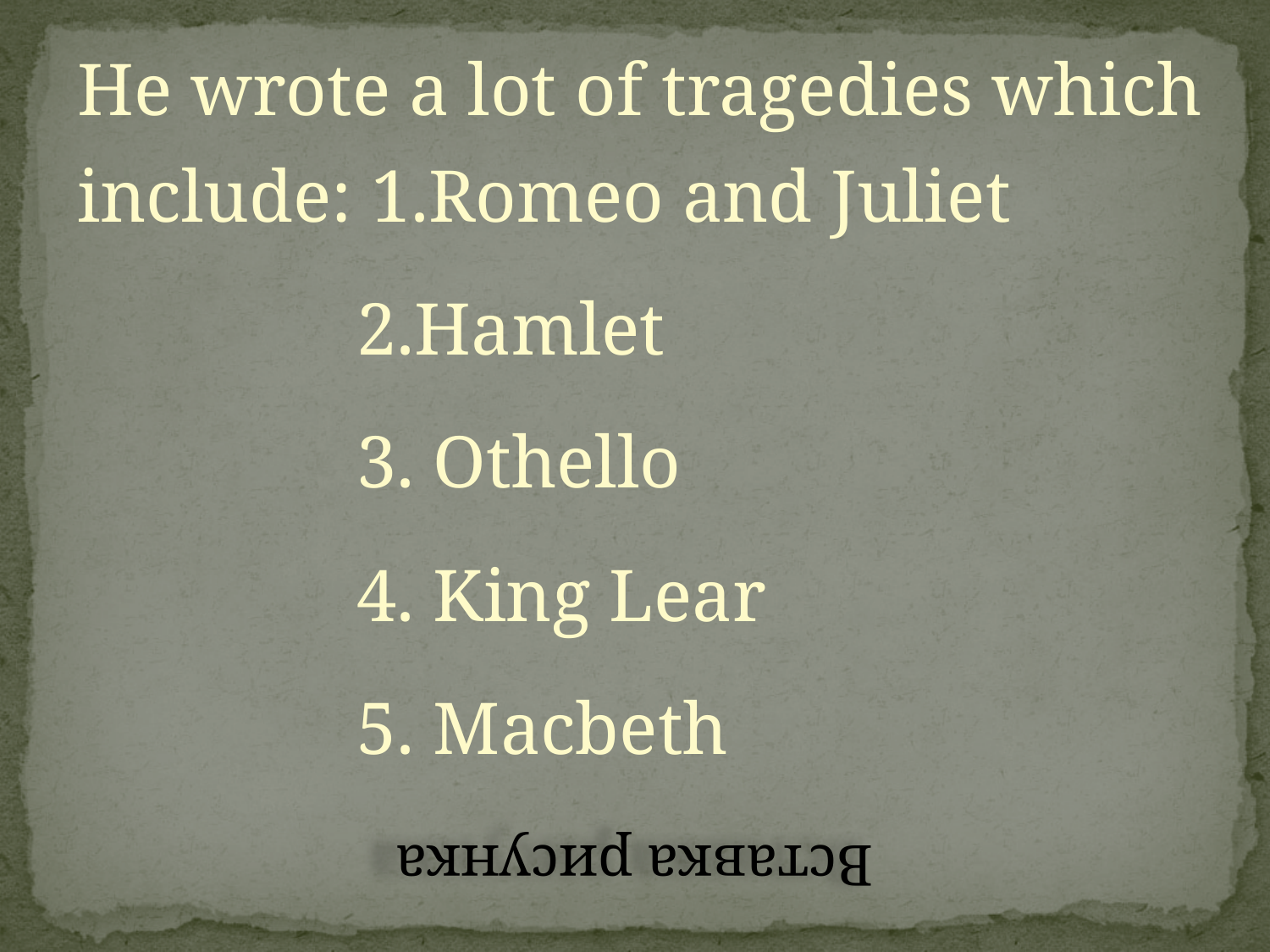

He wrote a lot of tragedies which include: 1.Romeo and Juliet
               2.Hamlet
               3. Othello
               4. King Lear
               5. Macbeth

#